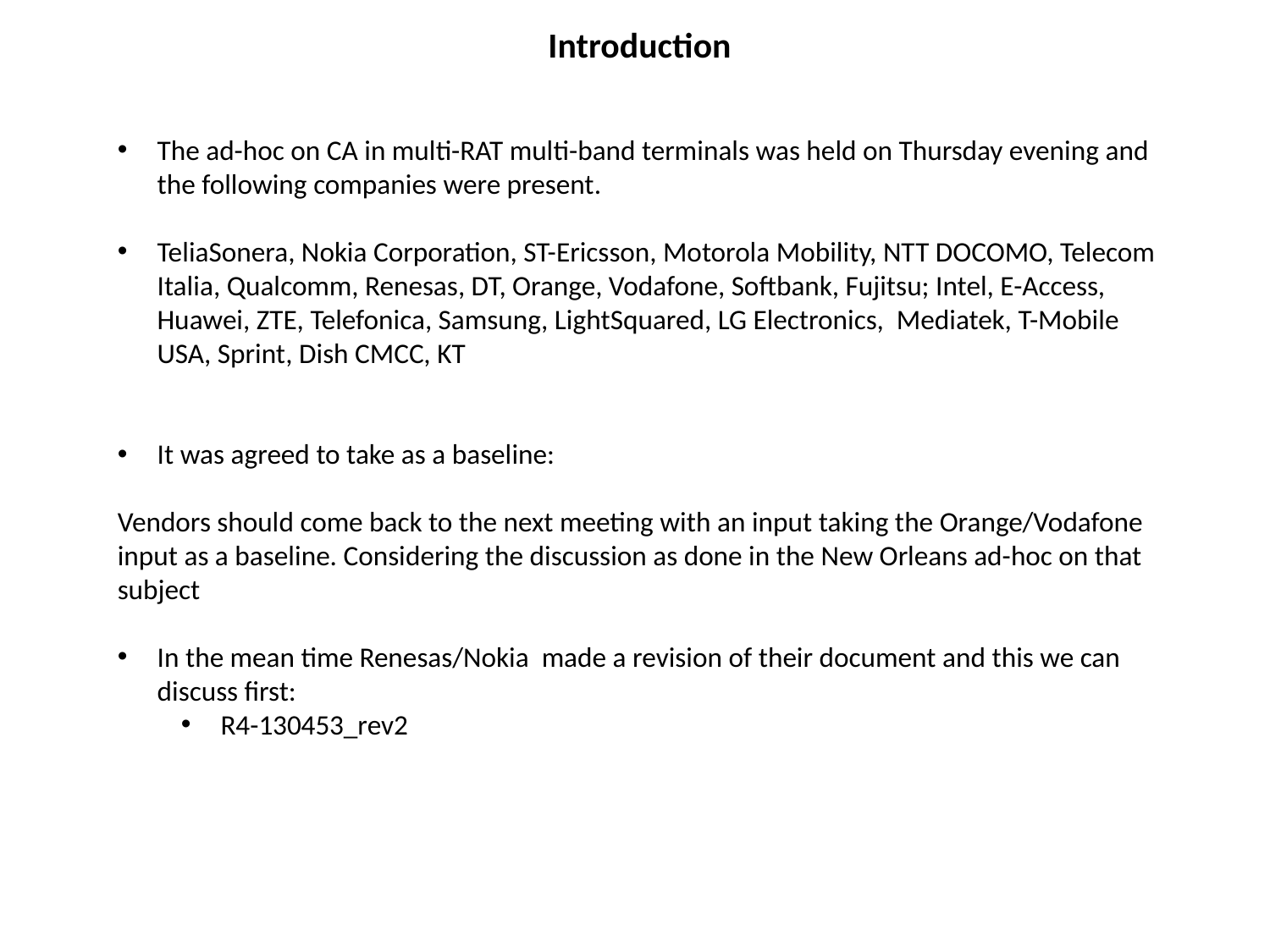

Introduction

The ad-hoc on CA in multi-RAT multi-band terminals was held on Thursday evening and the following companies were present.

TeliaSonera, Nokia Corporation, ST-Ericsson, Motorola Mobility, NTT DOCOMO, Telecom Italia, Qualcomm, Renesas, DT, Orange, Vodafone, Softbank, Fujitsu; Intel, E-Access, Huawei, ZTE, Telefonica, Samsung, LightSquared, LG Electronics,  Mediatek, T-Mobile USA, Sprint, Dish CMCC, KT

It was agreed to take as a baseline:

Vendors should come back to the next meeting with an input taking the Orange/Vodafone input as a baseline. Considering the discussion as done in the New Orleans ad-hoc on that subject

In the mean time Renesas/Nokia  made a revision of their document and this we can discuss first:
R4-130453_rev2